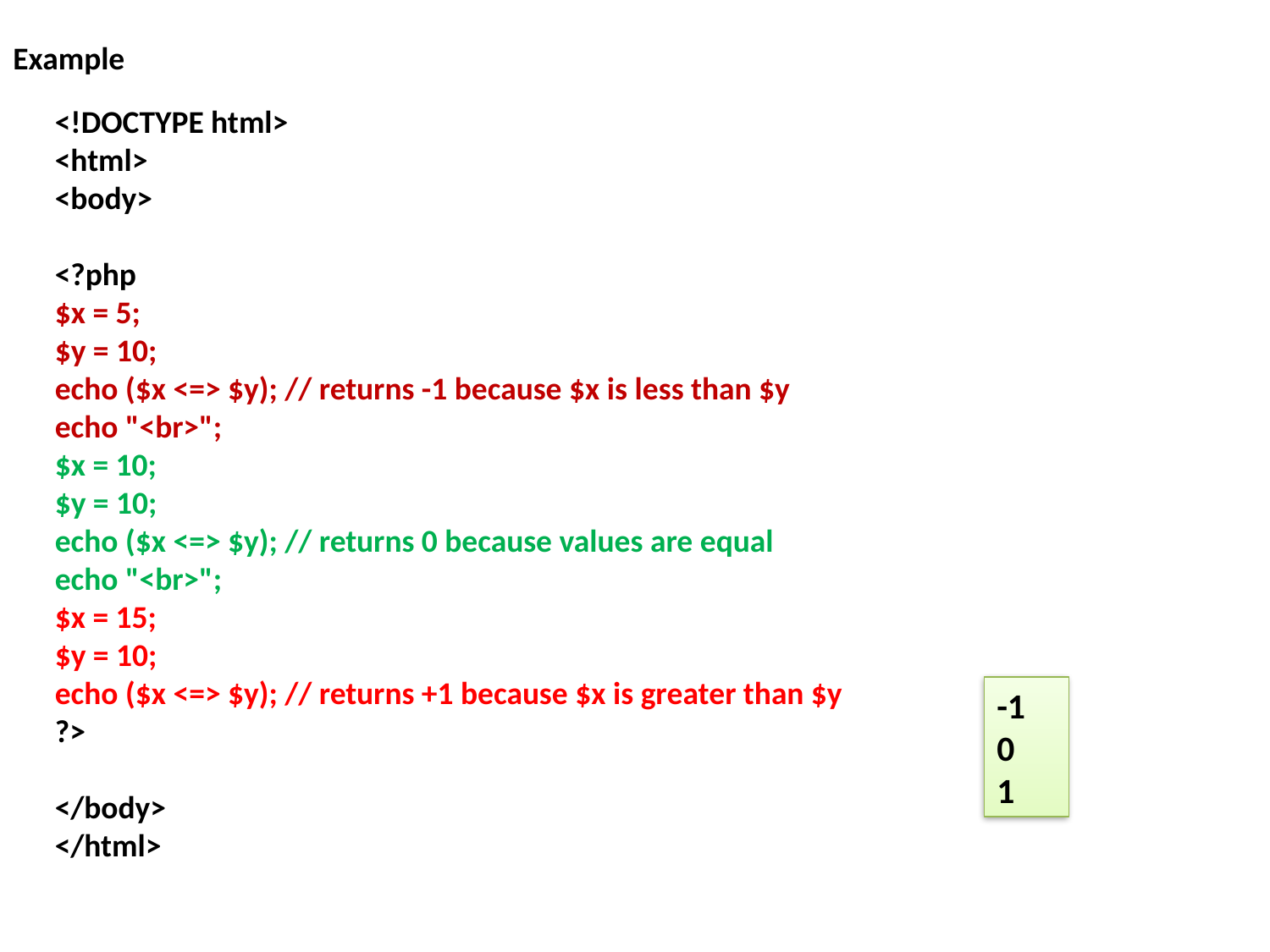

Example
<!DOCTYPE html>
<html>
<body>

<?php
$x = 5;
$y = 10;
echo ($x <=> $y); // returns -1 because $x is less than $y
echo "<br>";
$x = 10;
$y = 10;
echo ($x <=> $y); // returns 0 because values are equal
echo "<br>";
$x = 15;
$y = 10;
echo ($x <=> $y); // returns +1 because $x is greater than $y
?>

</body>
</html>
-1
0
1